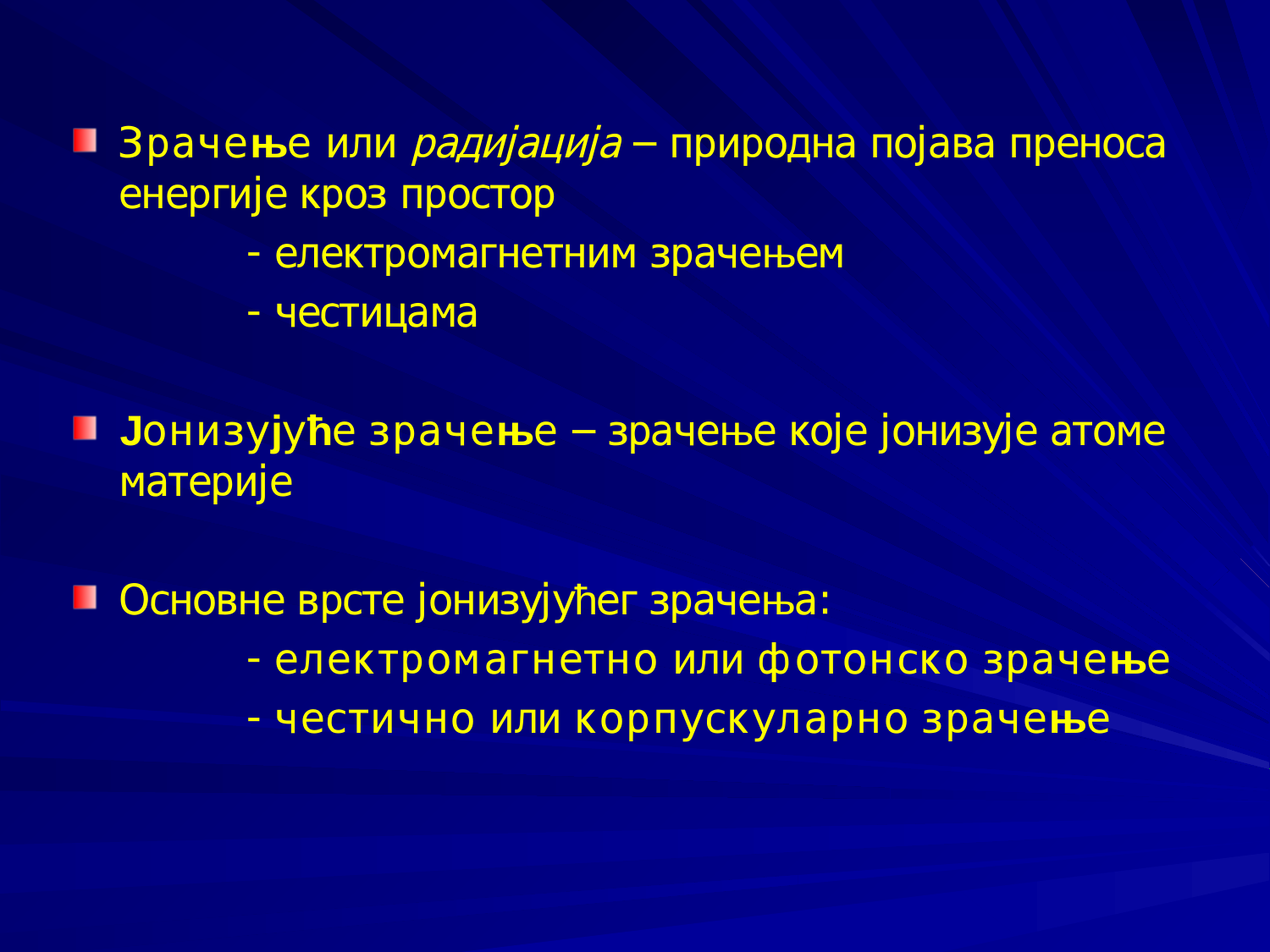

Зрачење или радијација – природна појава преноса енергије кроз простор
		- електромагнетним зрачењем
		- честицама

Јонизујуће зрачење – зрачење које јонизује атоме материје

Основне врсте јонизујућег зрачења:
		- електромагнетно или фотонско зрачење
		- честично или корпускуларно зрачење